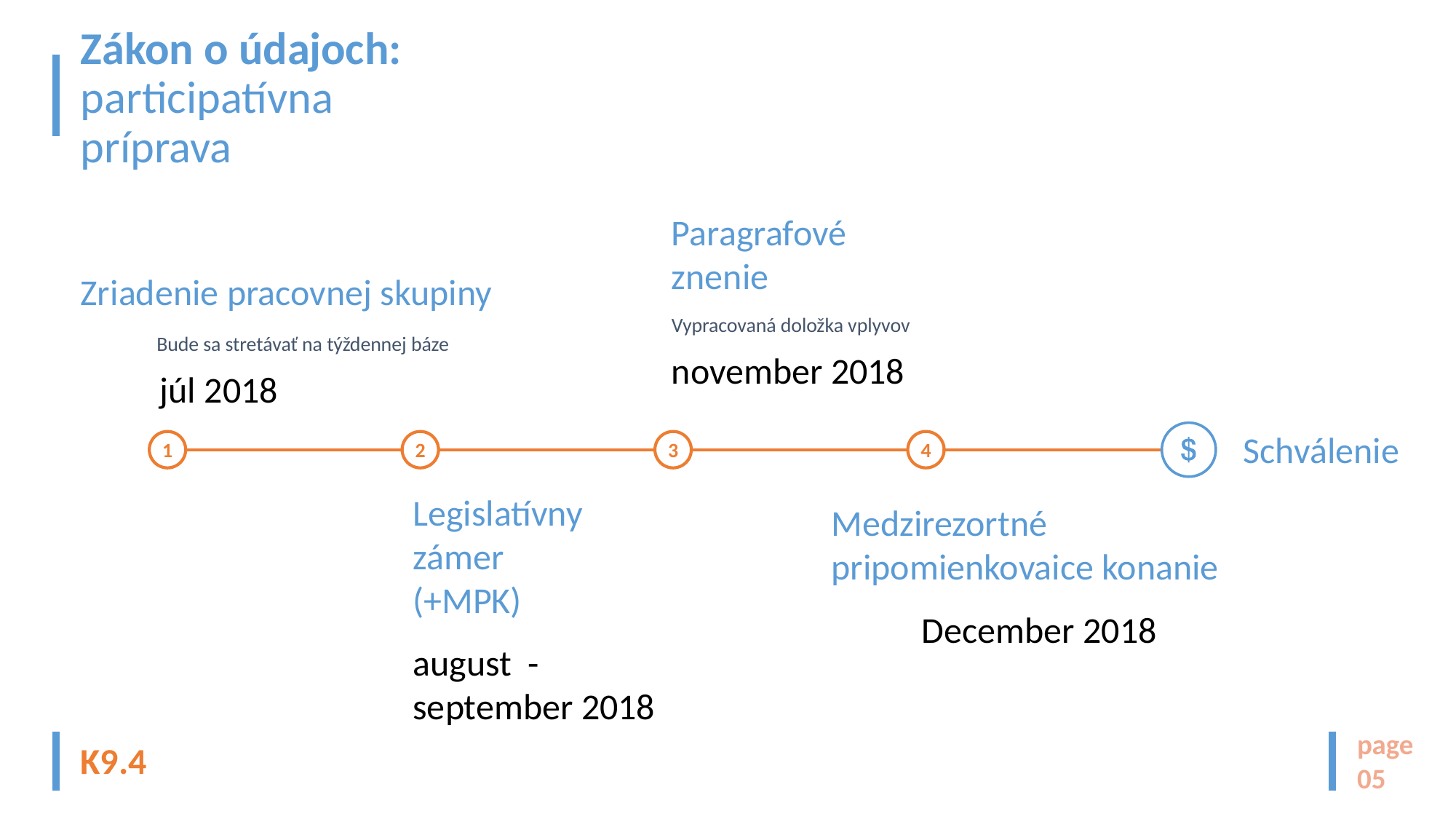

# Zákon o údajoch: participatívna príprava
Paragrafové znenie
Vypracovaná doložka vplyvov
november 2018
Zriadenie pracovnej skupiny
Bude sa stretávať na týždennej báze
júl 2018

Schválenie
1
2
3
4
Legislatívny zámer (+MPK)
august  - september 2018
Medzirezortné pripomienkovaice konanie
December 2018
page
05